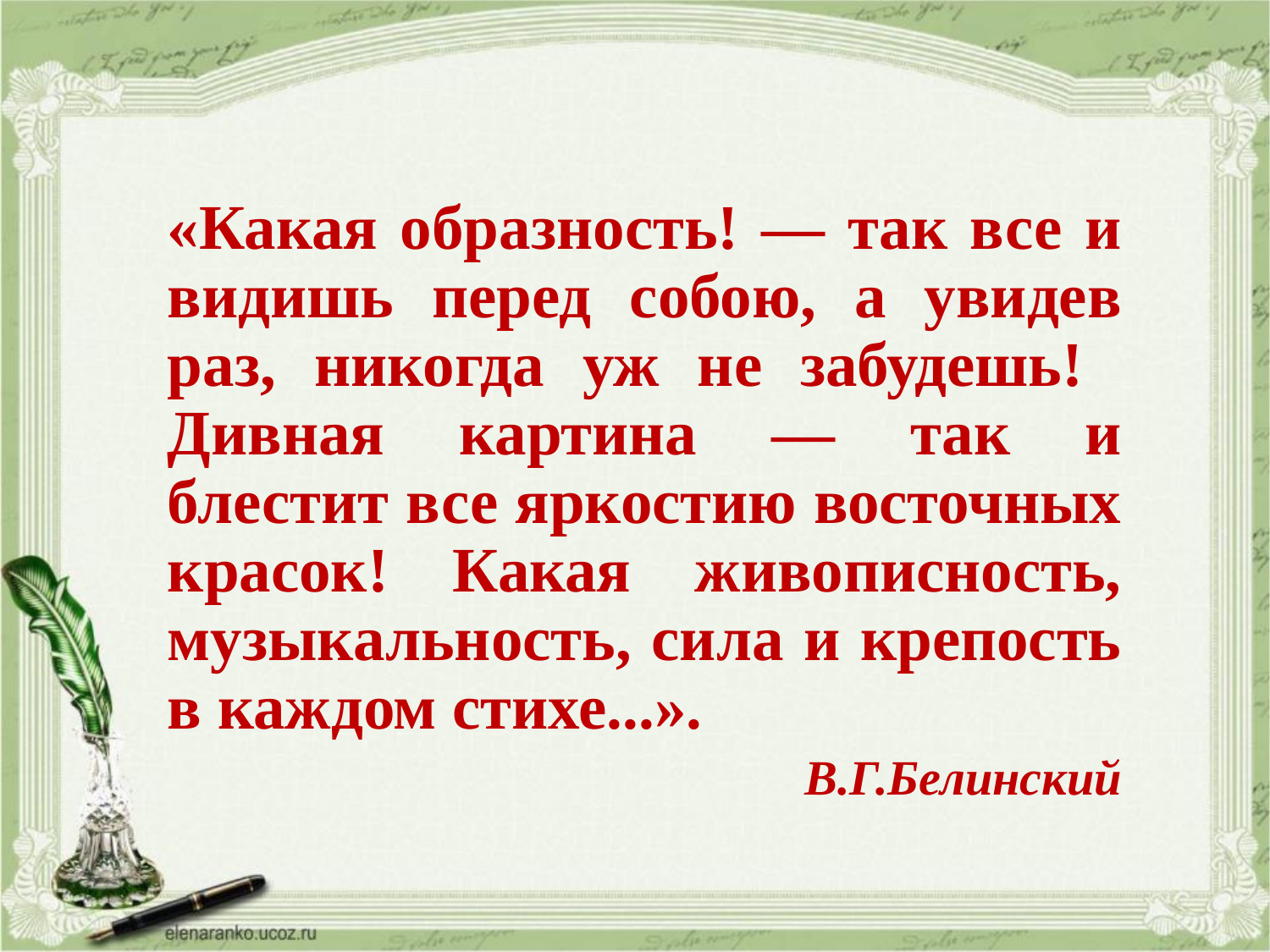

«Какая образность! — так все и видишь перед собою, а увидев раз, никогда уж не забудешь!  Дивная картина — так и блестит все яркостию восточных красок! Какая живописность, музыкальность, сила и крепость в каждом стихе...».
                                            В.Г.Белинский